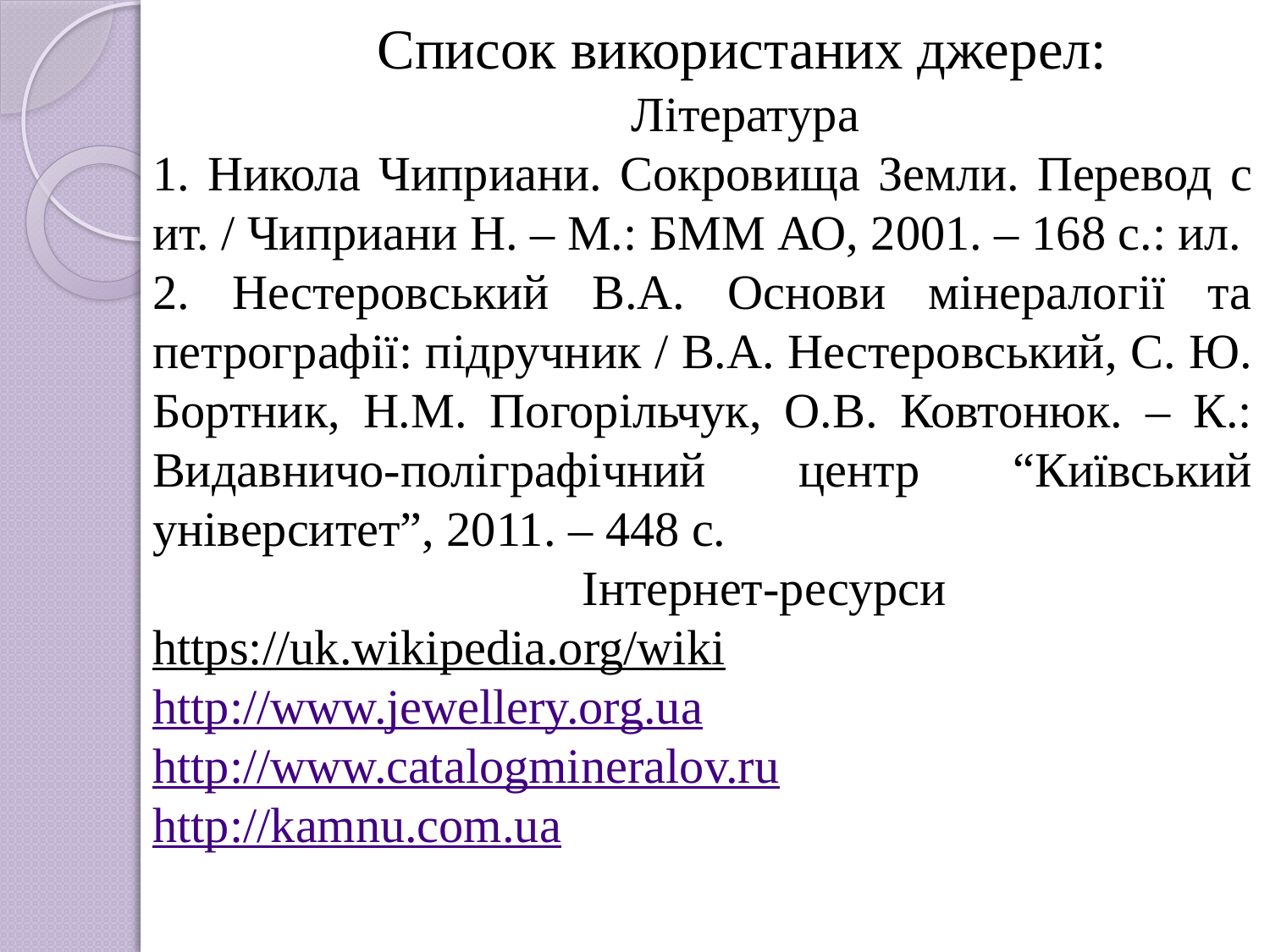

Список використаних джерел:
                                       Література
1. Никола Чиприани. Сокровища Земли. Перевод с ит. / Чиприани Н. – М.: БММ АО, 2001. – 168 с.: ил.
2. Нестеровський В.А. Основи мінералогії та петрографії: підручник / В.А. Нестеровський, С. Ю. Бортник, Н.М. Погорільчук, О.В. Ковтонюк. – К.: Видавничо-поліграфічний центр “Київський університет”, 2011. – 448 с.
                                   Інтернет-ресурси
https://uk.wikipedia.org/wiki
http://www.jewellery.org.ua
http://www.catalogmineralov.ru
http://kamnu.com.ua